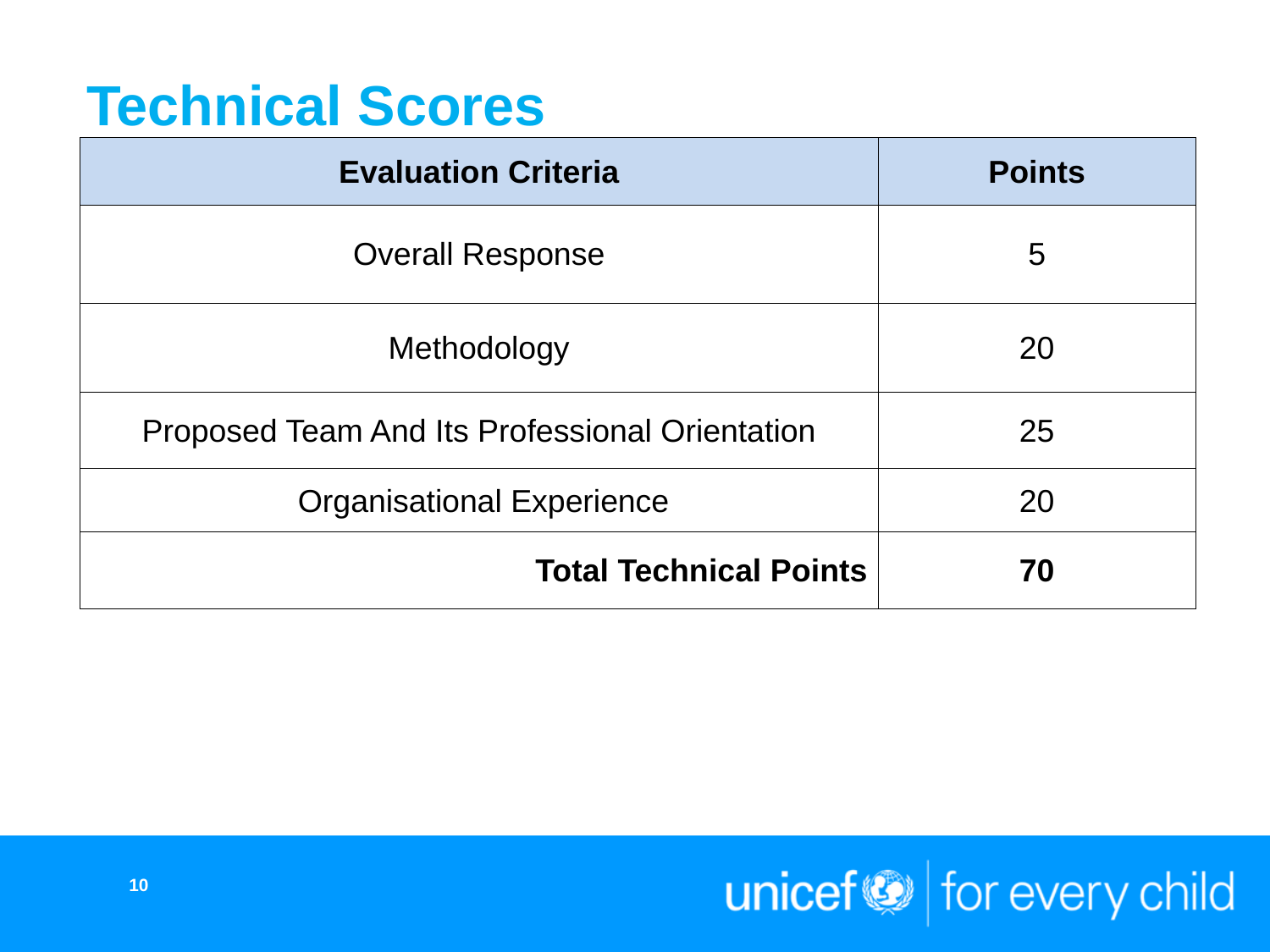

Technical Scores

| Evaluation Criteria | Points |
| --- | --- |
| Overall Response | 5 |
| Methodology | 20 |
| Proposed Team And Its Professional Orientation | 25 |
| Organisational Experience | 20 |
| Total Technical Points | 70 |

10